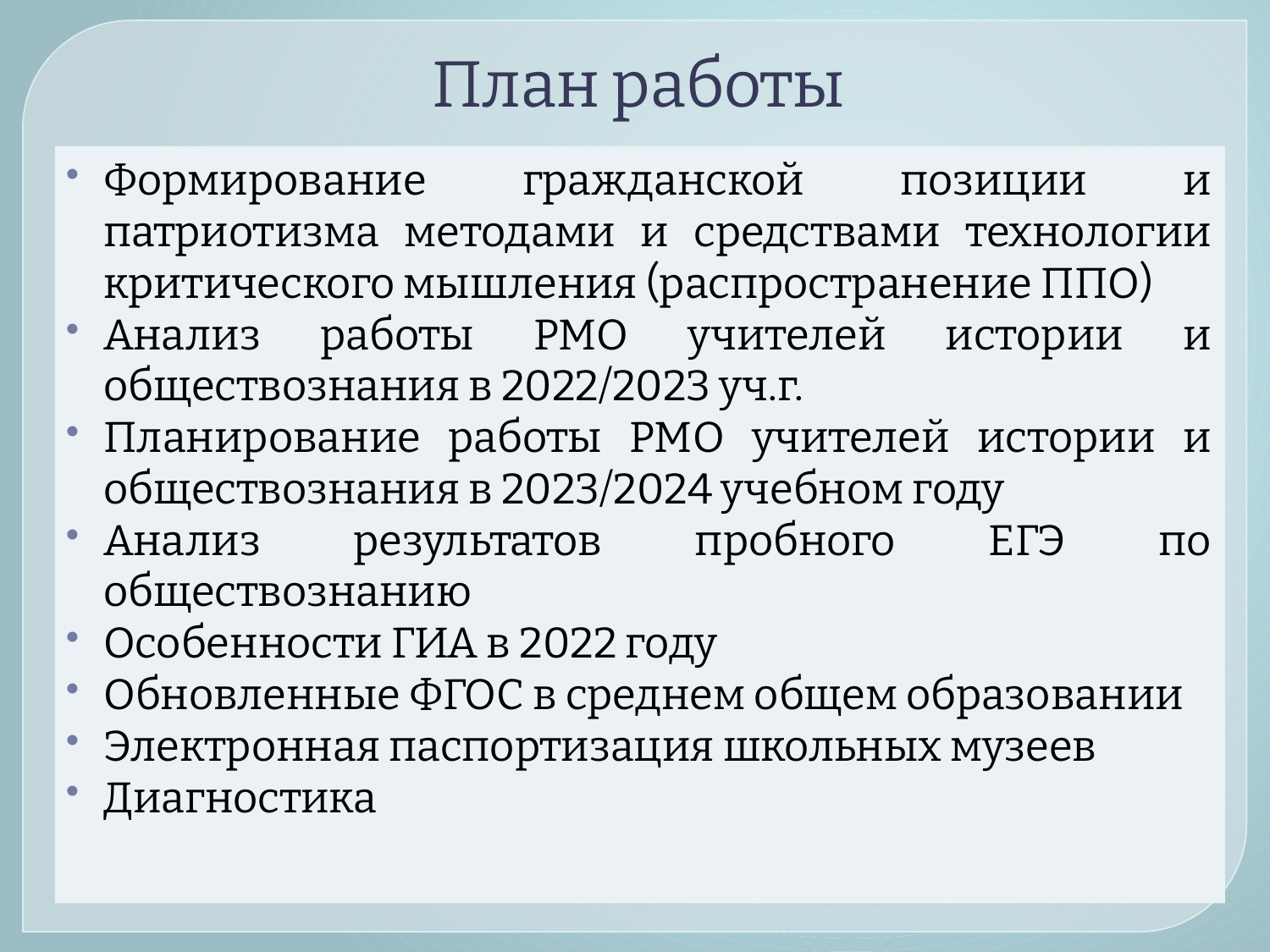

# План работы
Формирование гражданской позиции и патриотизма методами и средствами технологии критического мышления (распространение ППО)
Анализ работы РМО учителей истории и обществознания в 2022/2023 уч.г.
Планирование работы РМО учителей истории и обществознания в 2023/2024 учебном году
Анализ результатов пробного ЕГЭ по обществознанию
Особенности ГИА в 2022 году
Обновленные ФГОС в среднем общем образовании
Электронная паспортизация школьных музеев
Диагностика